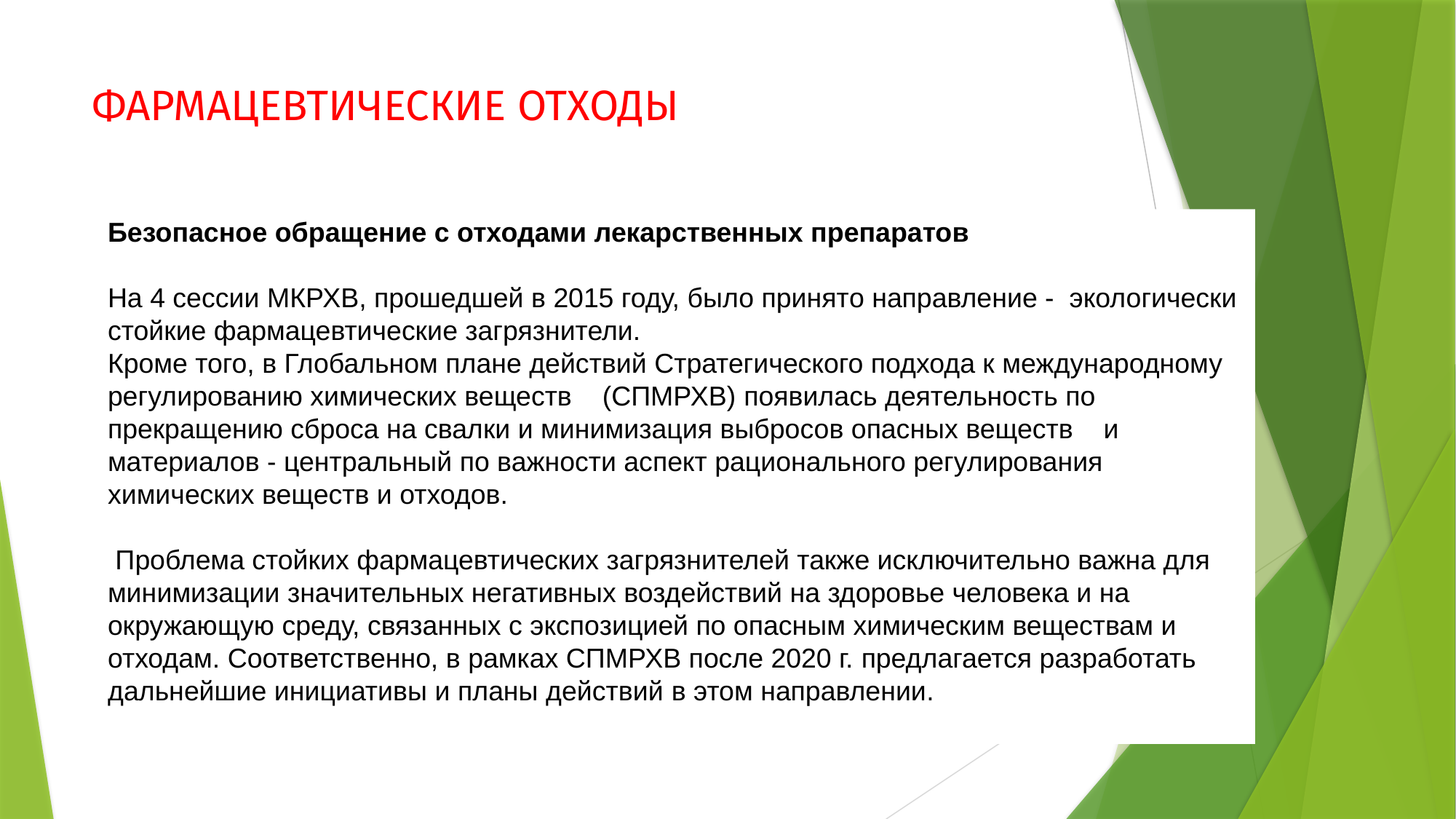

# ФАРМАЦЕВТИЧЕСКИЕ ОТХОДЫ
Безопасное обращение с отходами лекарственных препаратов
На 4 сессии МКРХВ, прошедшей в 2015 году, было принято направление -  экологически стойкие фармацевтические загрязнители.
Кроме того, в Глобальном плане действий Стратегического подхода к международному регулированию химических веществ    (СПМРХВ) появилась деятельность по прекращению сброса на свалки и минимизация выбросов опасных веществ    и материалов - центральный по важности аспект рационального регулирования химических веществ и отходов. 
 Проблема стойких фармацевтических загрязнителей также исключительно важна для минимизации значительных негативных воздействий на здоровье человека и на окружающую среду, связанных с экспозицией по опасным химическим веществам и отходам. Соответственно, в рамках СПМРХВ после 2020 г. предлагается разработать дальнейшие инициативы и планы действий в этом направлении.